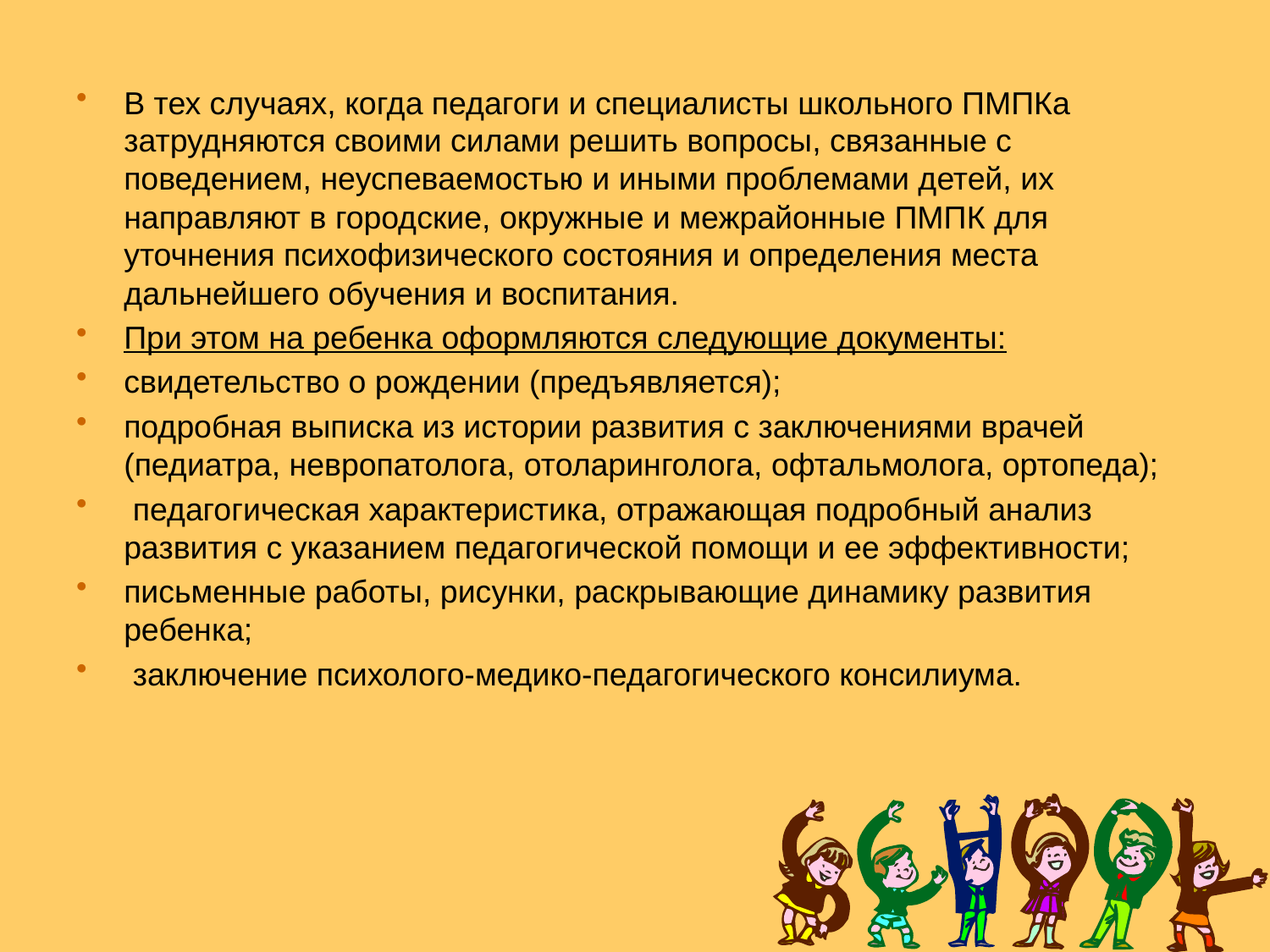

В тех случаях, когда педагоги и специалисты школьного ПМПКа затрудняются своими силами решить вопросы, связанные с поведением, неуспеваемостью и иными проблемами детей, их направляют в городские, окружные и межрайонные ПМПК для уточнения психофизического состояния и определения места дальнейшего обучения и воспитания.
При этом на ребенка оформляются следующие документы:
свидетельство о рождении (предъявляется);
подробная выписка из истории развития с заключениями врачей (педиатра, невропатолога, отоларинголога, офтальмолога, ортопеда);
 педагогическая характеристика, отражающая подробный анализ развития с указанием педагогической помощи и ее эффективности;
письменные работы, рисунки, раскрывающие динамику развития ребенка;
 заключение психолого-медико-педагогического консилиума.